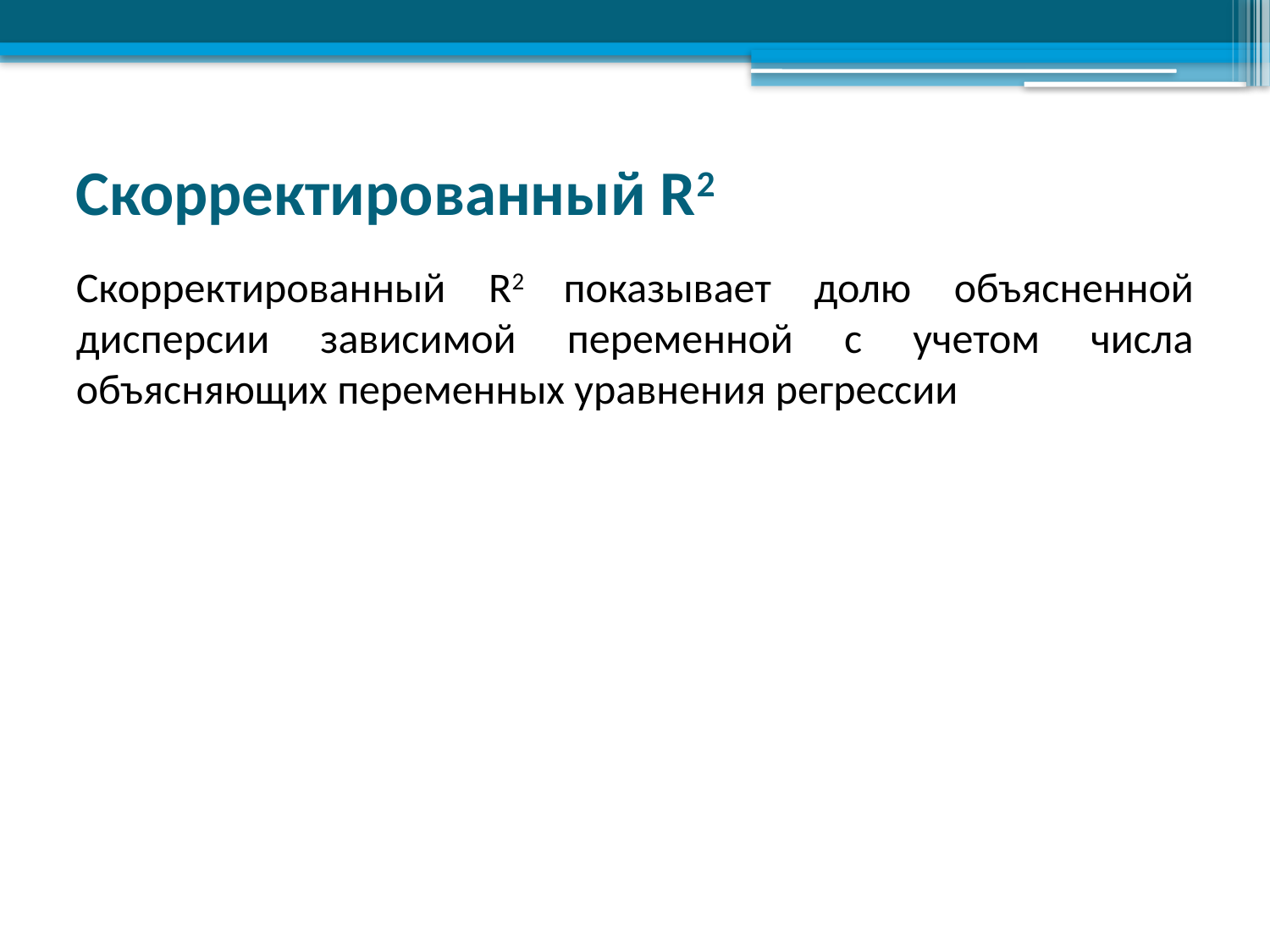

# Скорректированный R2
Скорректированный R2 показывает долю объясненной дисперсии зависимой переменной с учетом числа объясняющих переменных уравнения регрессии